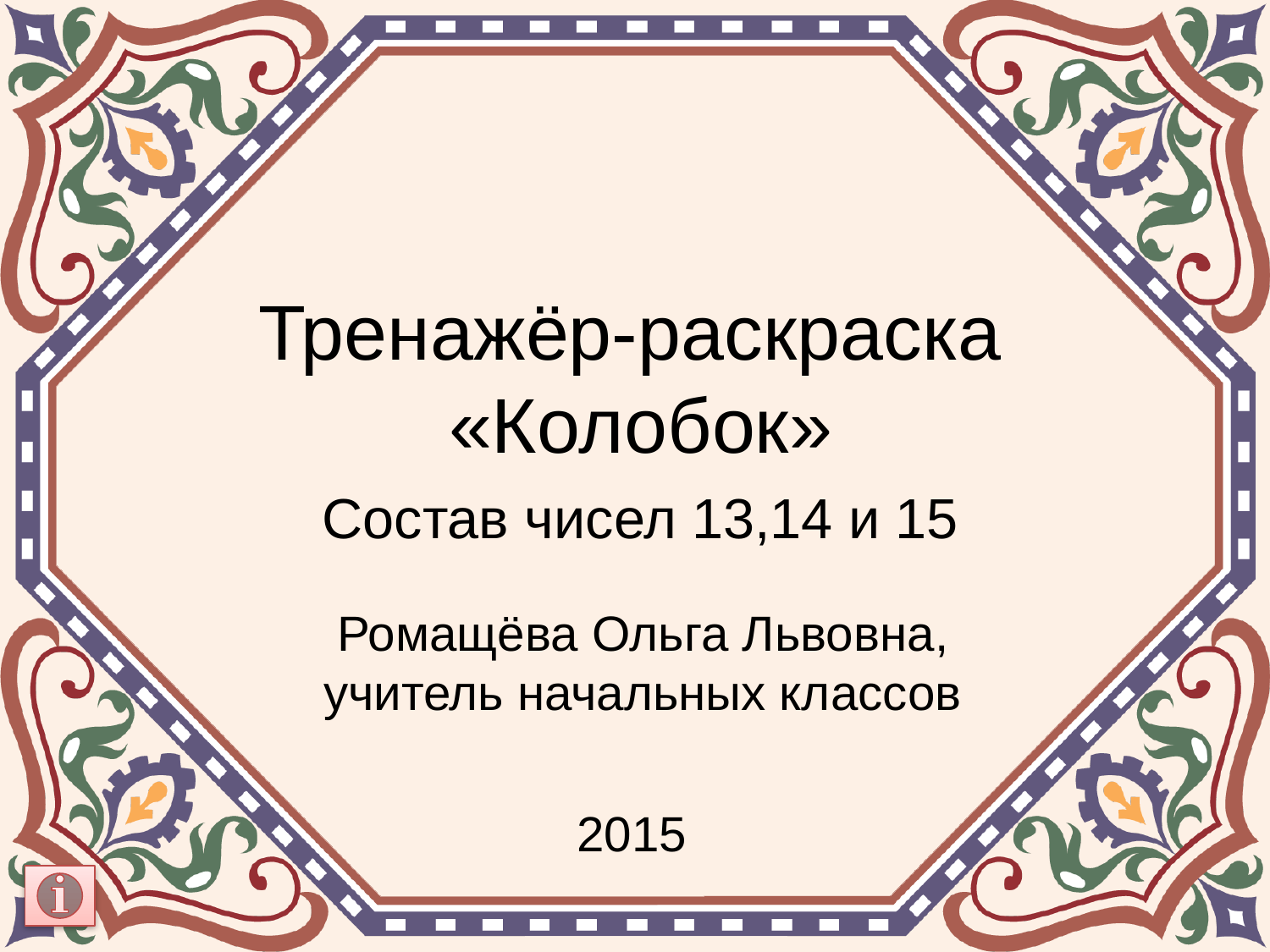

Тренажёр-раскраска
«Колобок»
Состав чисел 13,14 и 15
Ромащёва Ольга Львовна,
учитель начальных классов
2015